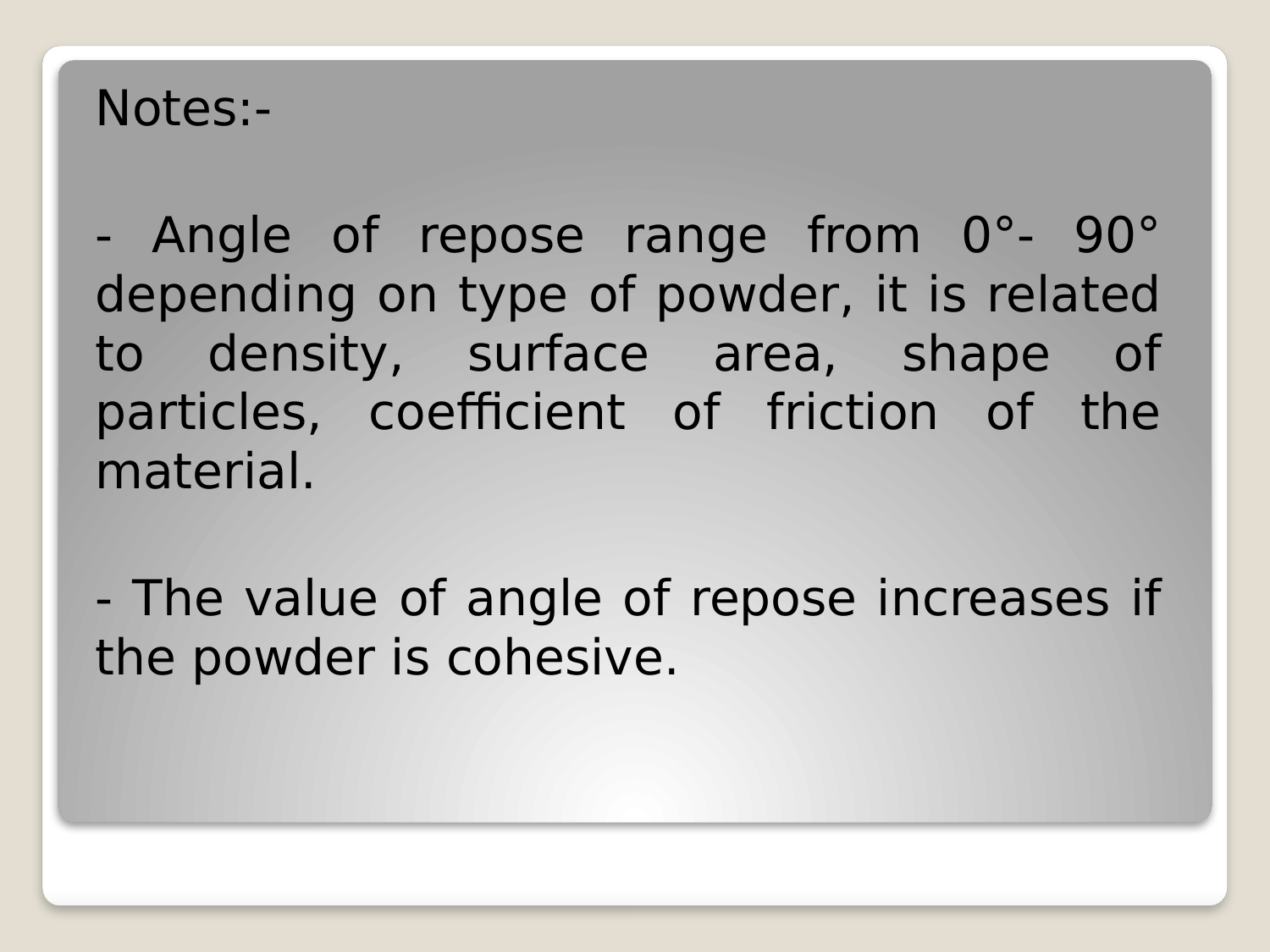

Notes:-

- Angle of repose range from 0°- 90° depending on type of powder, it is related to density, surface area, shape of particles, coefficient of friction of the material.

- The value of angle of repose increases if the powder is cohesive.